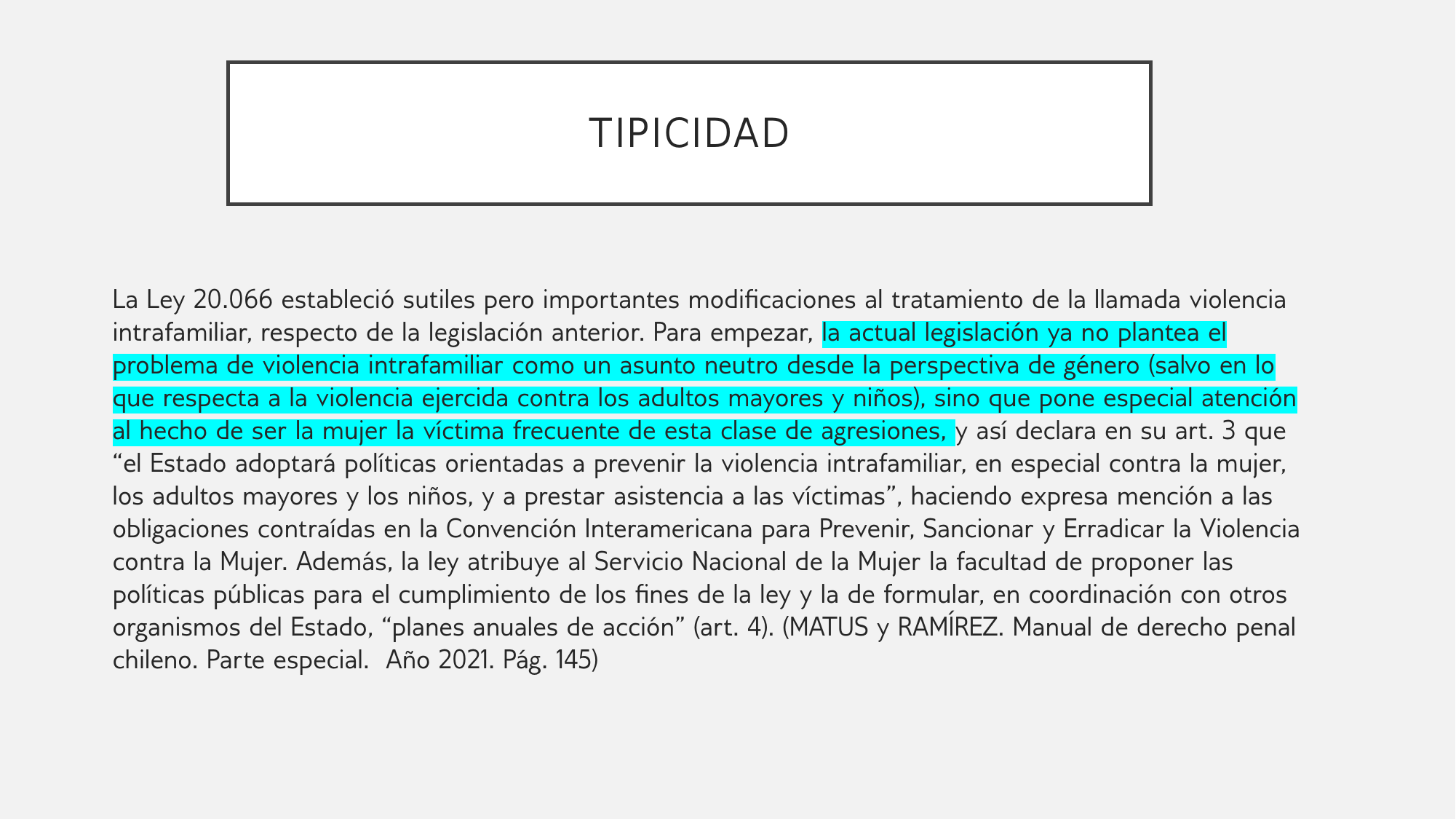

# Tipicidad
La Ley 20.066 estableció sutiles pero importantes modificaciones al tratamiento de la llamada violencia intrafamiliar, respecto de la legislación anterior. Para empezar, la actual legislación ya no plantea el problema de violencia intrafamiliar como un asunto neutro desde la perspectiva de género (salvo en lo que respecta a la violencia ejercida contra los adultos mayores y niños), sino que pone especial atención al hecho de ser la mujer la víctima frecuente de esta clase de agresiones, y así declara en su art. 3 que “el Estado adoptará políticas orientadas a prevenir la violencia intrafamiliar, en especial contra la mujer, los adultos mayores y los niños, y a prestar asistencia a las víctimas”, haciendo expresa mención a las obligaciones contraídas en la Convención Interamericana para Prevenir, Sancionar y Erradicar la Violencia contra la Mujer. Además, la ley atribuye al Servicio Nacional de la Mujer la facultad de proponer las políticas públicas para el cumplimiento de los fines de la ley y la de formular, en coordinación con otros organismos del Estado, “planes anuales de acción” (art. 4). (MATUS y RAMÍREZ. Manual de derecho penal chileno. Parte especial.  Año 2021. Pág. 145)